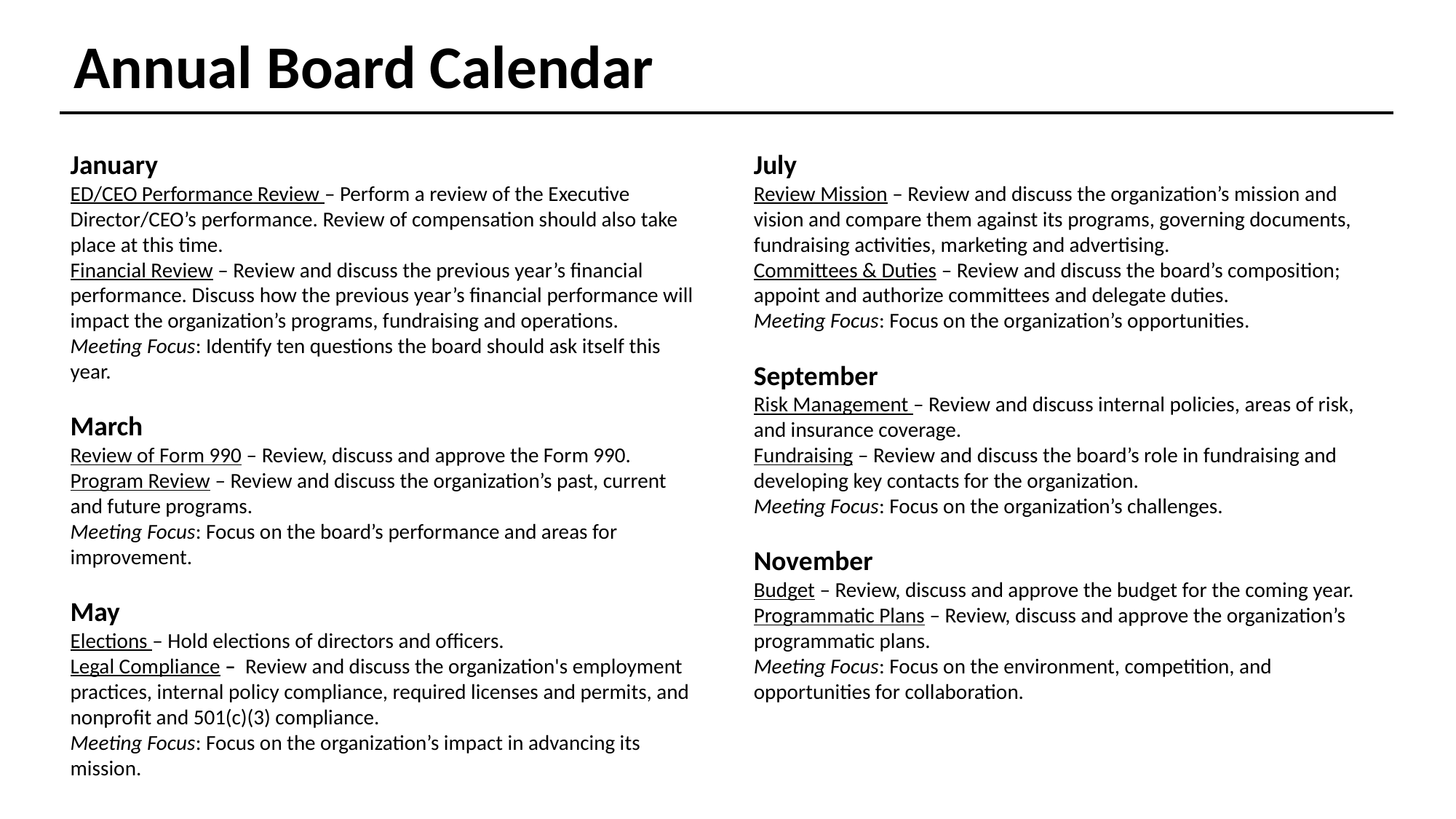

Annual Board Calendar
January
ED/CEO Performance Review – Perform a review of the Executive Director/CEO’s performance. Review of compensation should also take place at this time.
Financial Review – Review and discuss the previous year’s financial performance. Discuss how the previous year’s financial performance will impact the organization’s programs, fundraising and operations.
Meeting Focus: Identify ten questions the board should ask itself this year.

March
Review of Form 990 – Review, discuss and approve the Form 990.
Program Review – Review and discuss the organization’s past, current and future programs.
Meeting Focus: Focus on the board’s performance and areas for improvement.

May
Elections – Hold elections of directors and officers.
Legal Compliance –  Review and discuss the organization's employment practices, internal policy compliance, required licenses and permits, and nonprofit and 501(c)(3) compliance.
Meeting Focus: Focus on the organization’s impact in advancing its mission.
July
Review Mission – Review and discuss the organization’s mission and vision and compare them against its programs, governing documents, fundraising activities, marketing and advertising.
Committees & Duties – Review and discuss the board’s composition; appoint and authorize committees and delegate duties.
Meeting Focus: Focus on the organization’s opportunities.

September
Risk Management – Review and discuss internal policies, areas of risk, and insurance coverage.
Fundraising – Review and discuss the board’s role in fundraising and developing key contacts for the organization.
Meeting Focus: Focus on the organization’s challenges.

November
Budget – Review, discuss and approve the budget for the coming year.
Programmatic Plans – Review, discuss and approve the organization’s programmatic plans.
Meeting Focus: Focus on the environment, competition, and opportunities for collaboration.